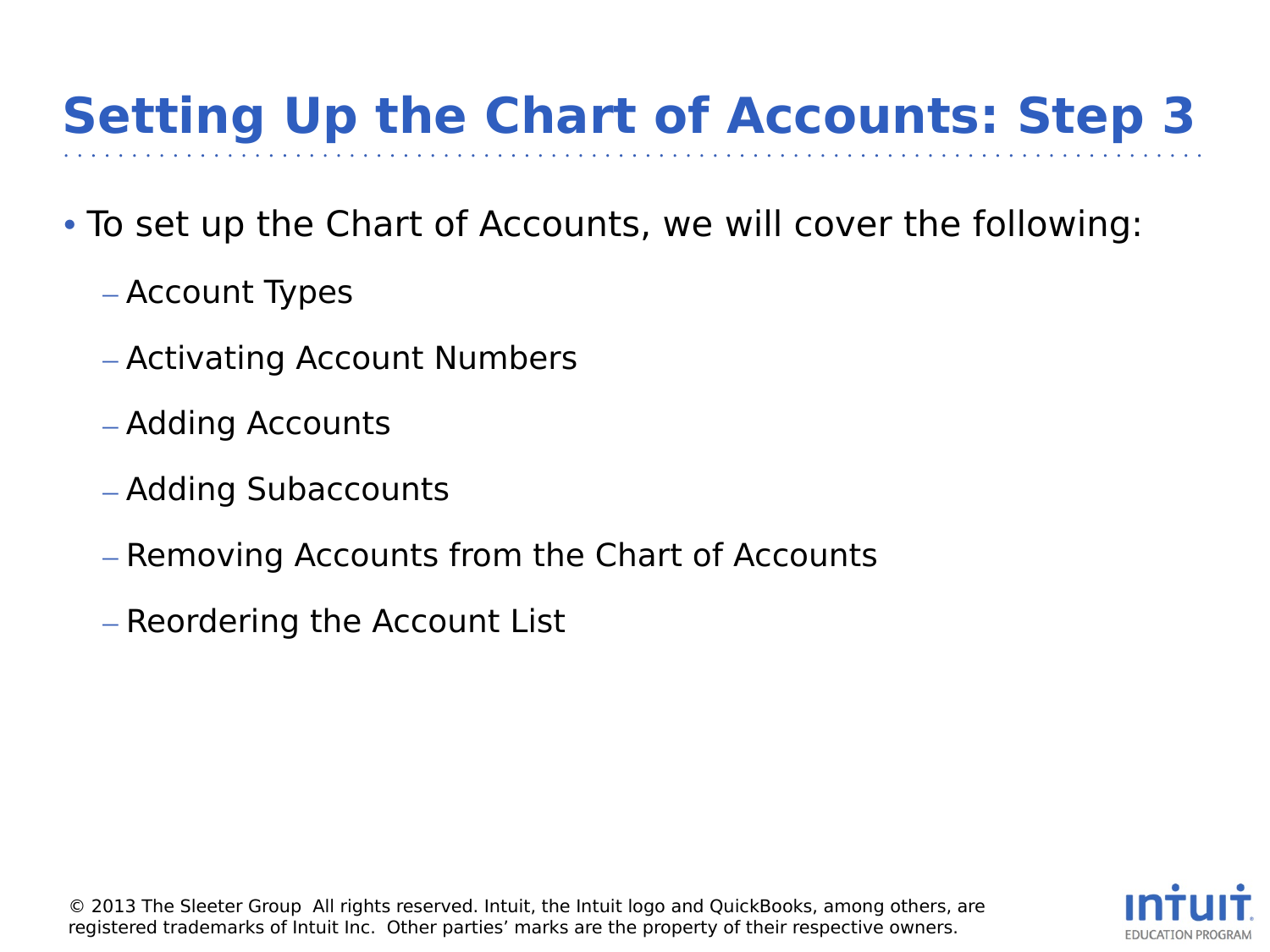

# Setting Up the Chart of Accounts: Step 3
To set up the Chart of Accounts, we will cover the following:
Account Types
Activating Account Numbers
Adding Accounts
Adding Subaccounts
Removing Accounts from the Chart of Accounts
Reordering the Account List